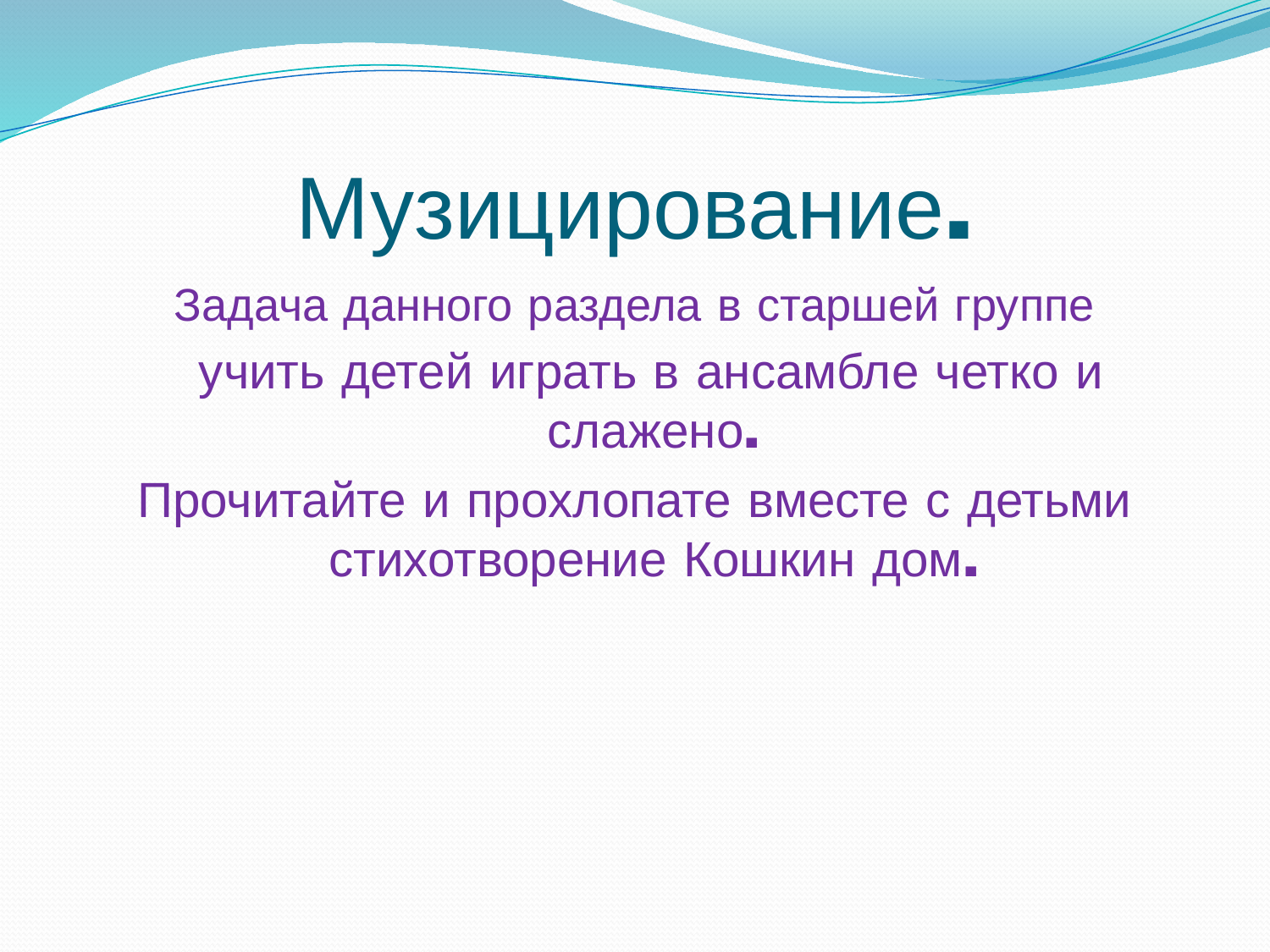

# Музицирование.
Задача данного раздела в старшей группе
  учить детей играть в ансамбле четко и слажено.
Прочитайте и прохлопате вместе с детьми стихотворение Кошкин дом.